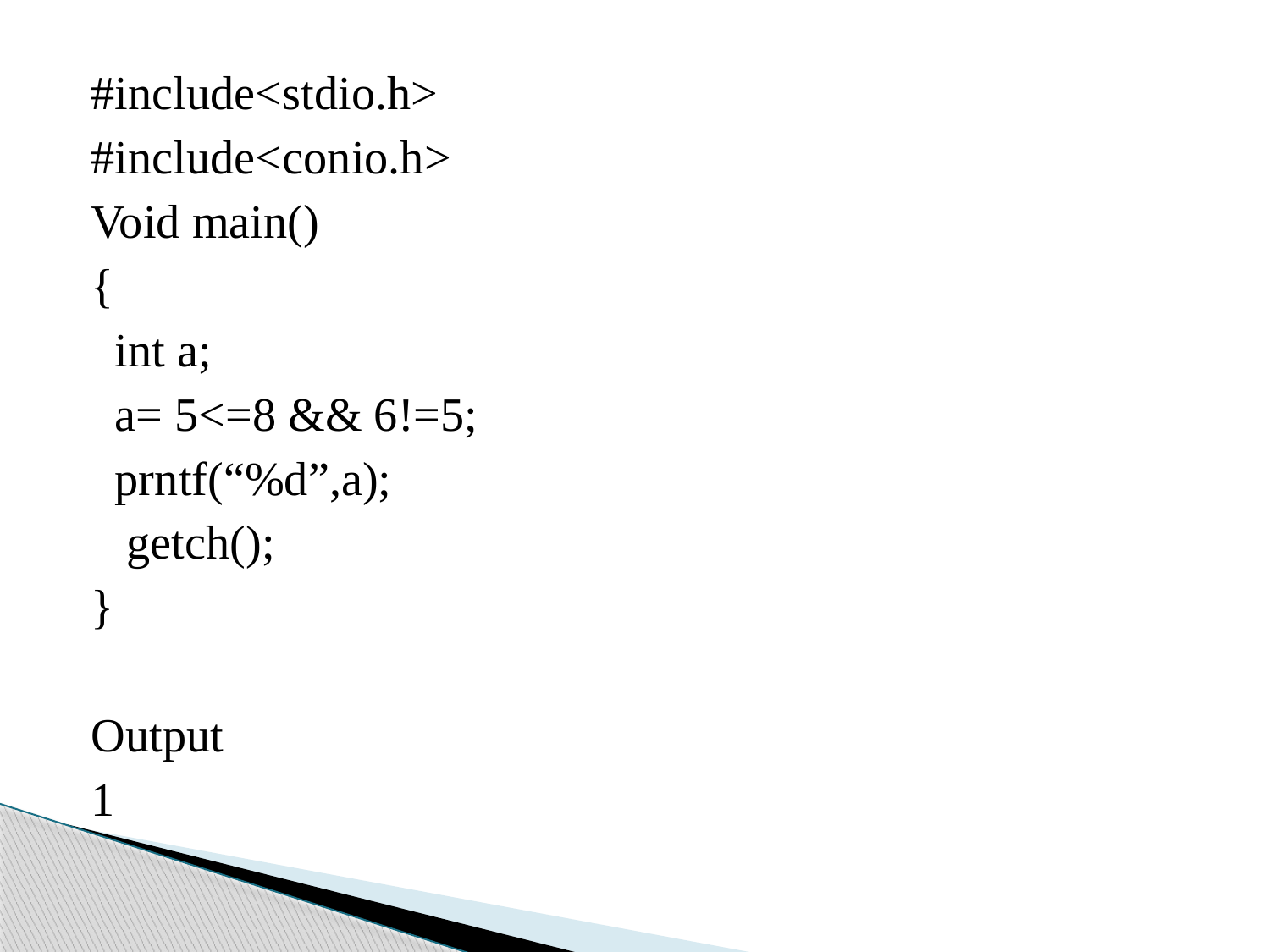

#include<stdio.h>
#include<conio.h>
Void main()
{
  int a;
  a= 5<=8 && 6!=5;
  prntf(“%d”,a);
   getch();
}

Output
1